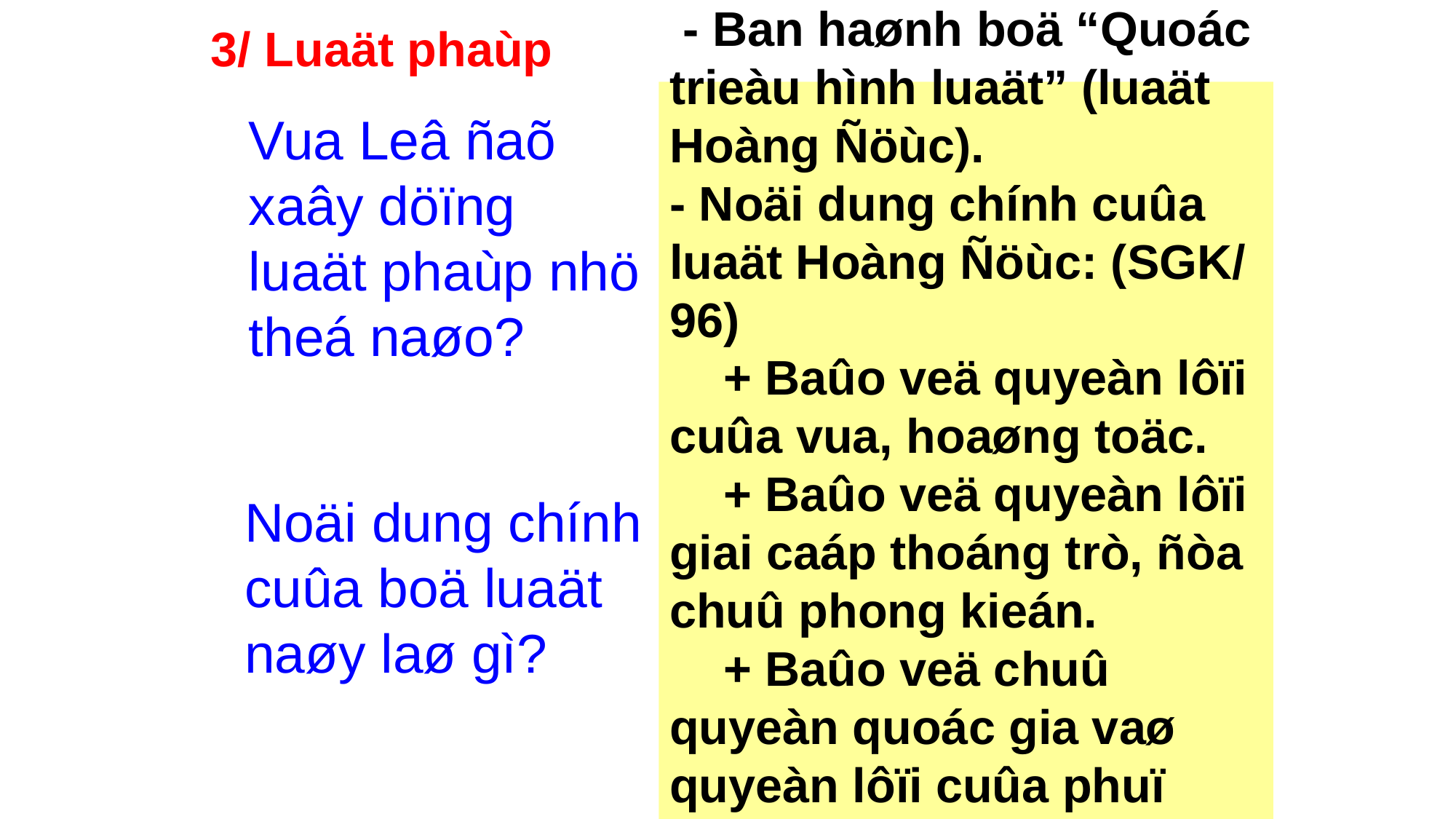

3/ Luaät phaùp

 - Ban haønh boä “Quoác trieàu hình luaät” (luaät Hoàng Ñöùc).
- Noäi dung chính cuûa luaät Hoàng Ñöùc: (SGK/ 96)
    + Baûo veä quyeàn lôïi cuûa vua, hoaøng toäc.
    + Baûo veä quyeàn lôïi giai caáp thoáng trò, ñòa chuû phong kieán.
    + Baûo veä chuû quyeàn quoác gia vaø quyeàn lôïi cuûa phuï nöõ.

Vua Leâ ñaõ xaây döïng luaät phaùp nhö theá naøo?
#
Noäi dung chính cuûa boä luaät naøy laø gì?